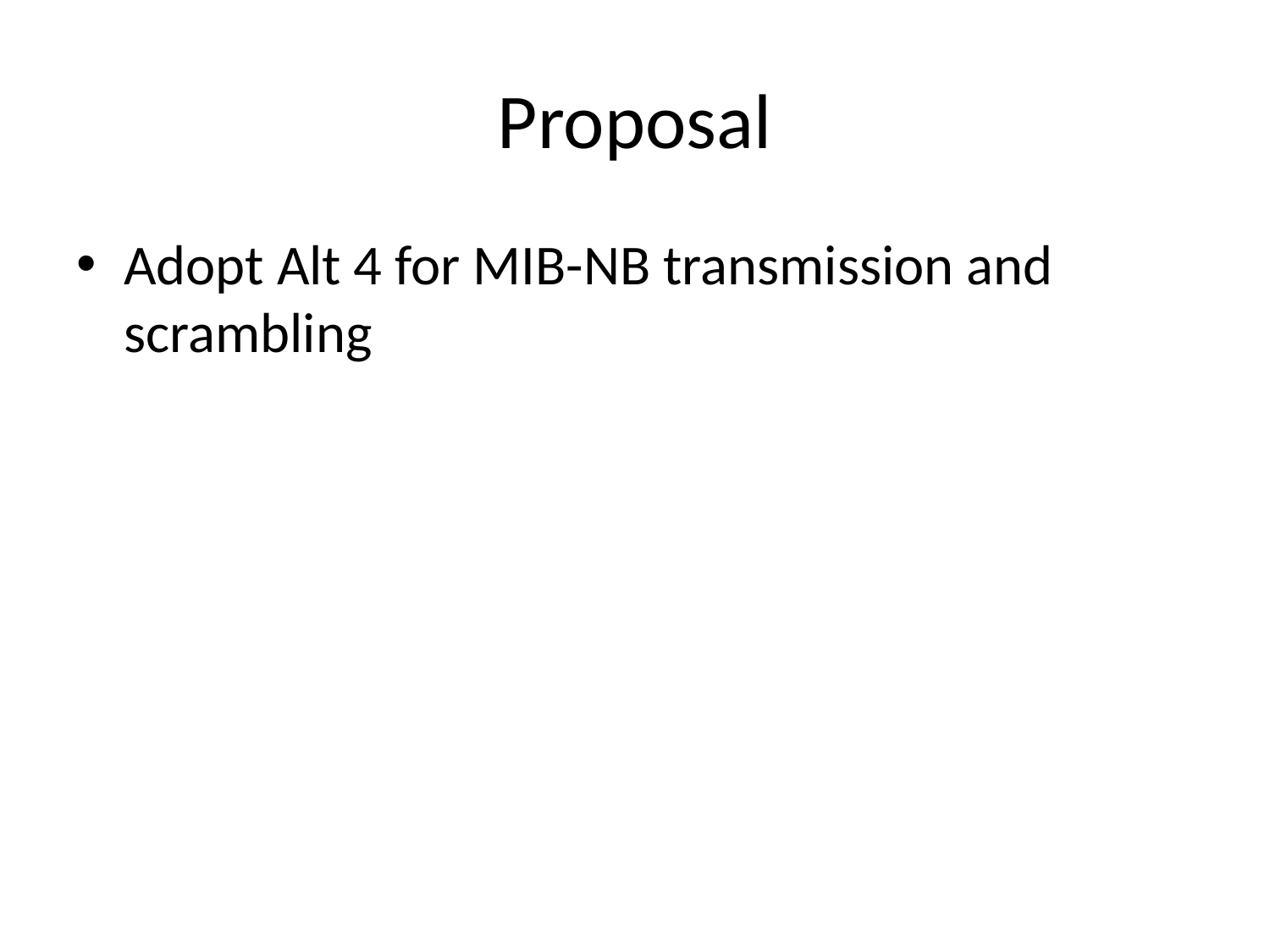

# Proposal
Adopt Alt 4 for MIB-NB transmission and scrambling